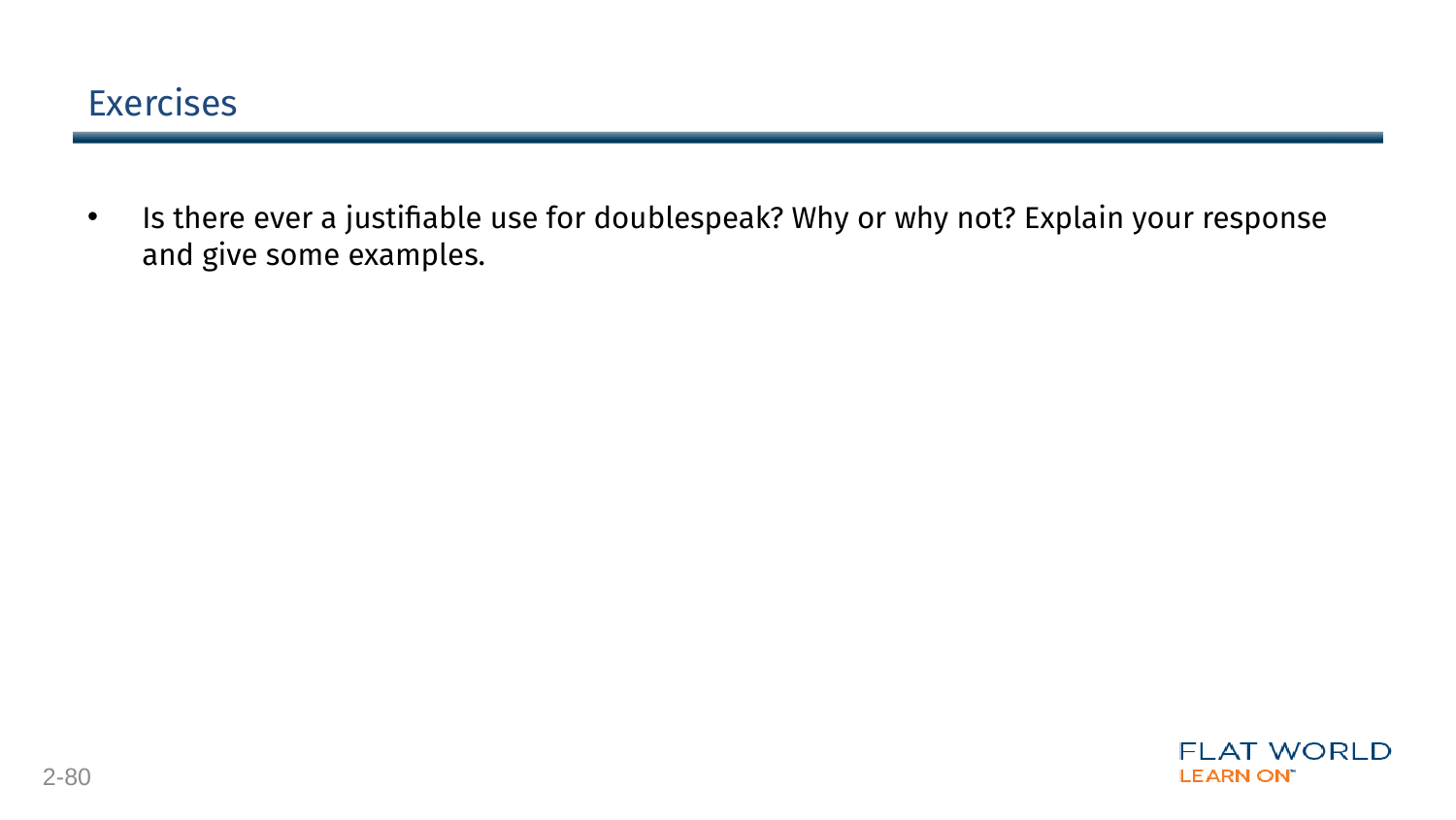

# Exercises
Is there ever a justifiable use for doublespeak? Why or why not? Explain your response and give some examples.

2-80